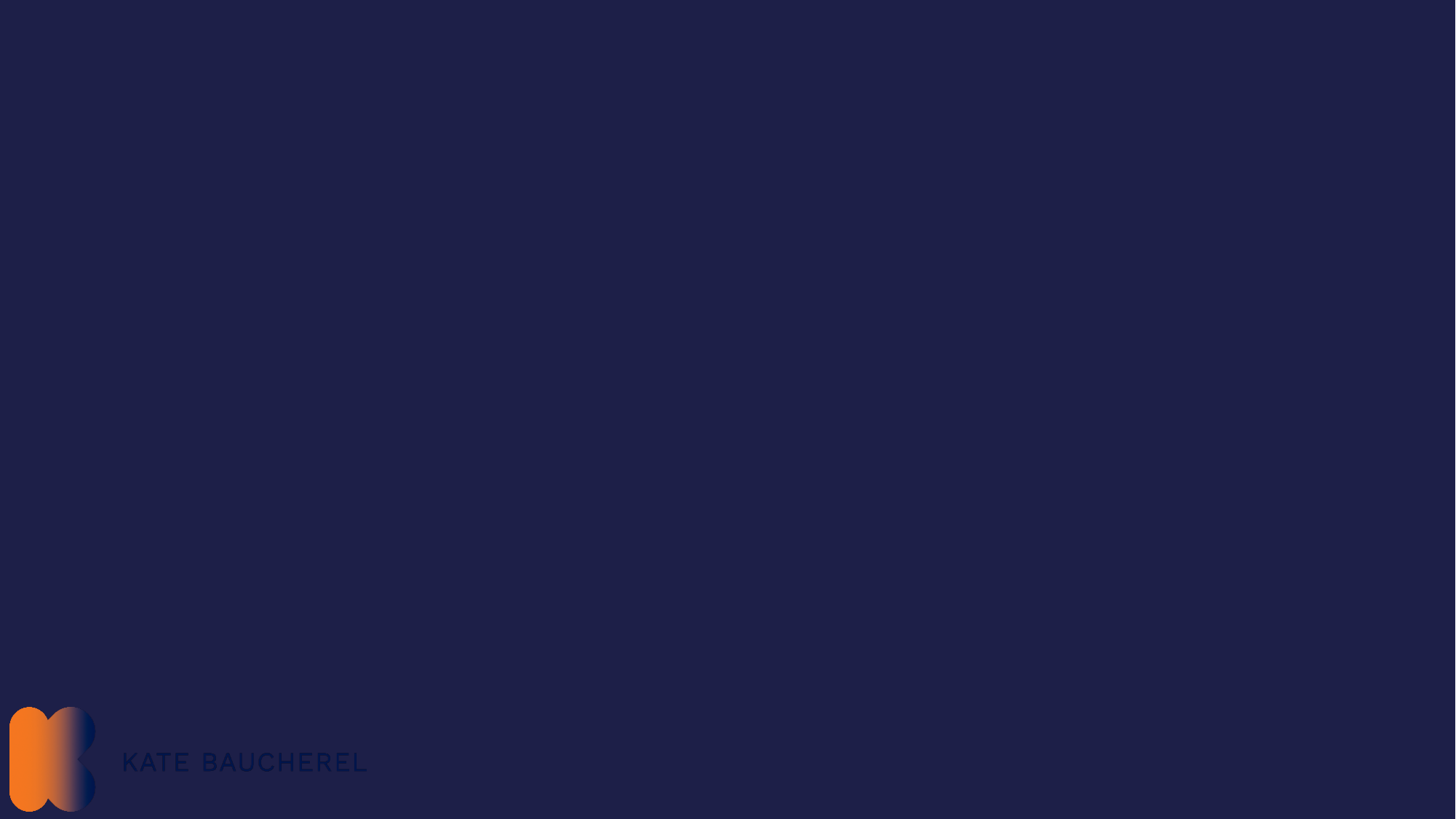

# Ethereum request for comment 721
Cryptokitties pioneered the ERC 721 token and helped to define the technical standard and the rights of ownership
ERC721 tokens are discoverable by any software that draws data from the public chain. They will interact in specific, predictable ways with applications.
Commercial rights to individual Cryptokitties rest with the token owner under the Nifty contract
Overall copyright – style etc – rests with creators Dapper Labs
The rights and rewards of ownership are key to NFT use.